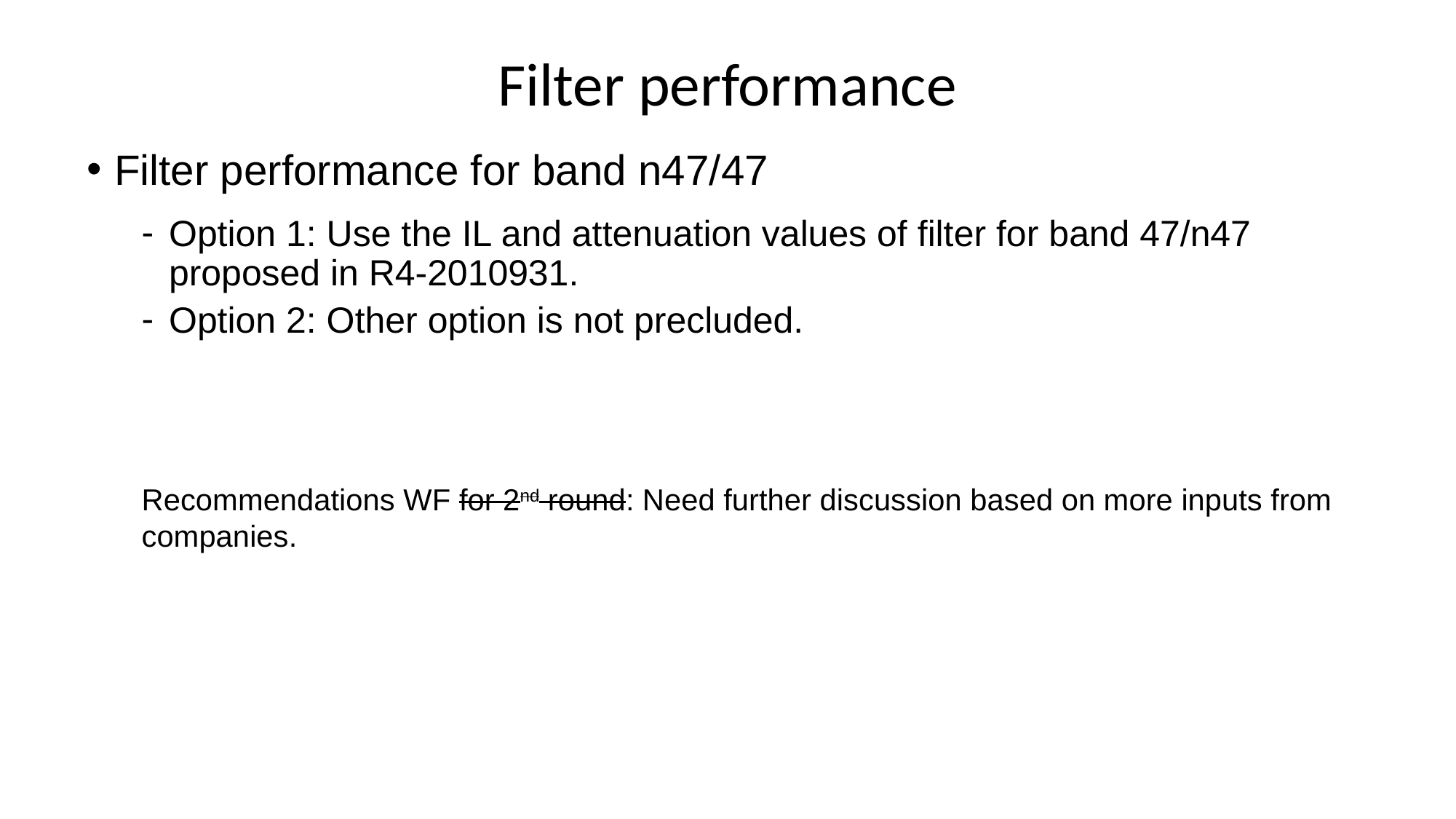

# Filter performance
Filter performance for band n47/47
Option 1: Use the IL and attenuation values of filter for band 47/n47 proposed in R4-2010931.
Option 2: Other option is not precluded.

Recommendations WF for 2nd round: Need further discussion based on more inputs from companies.